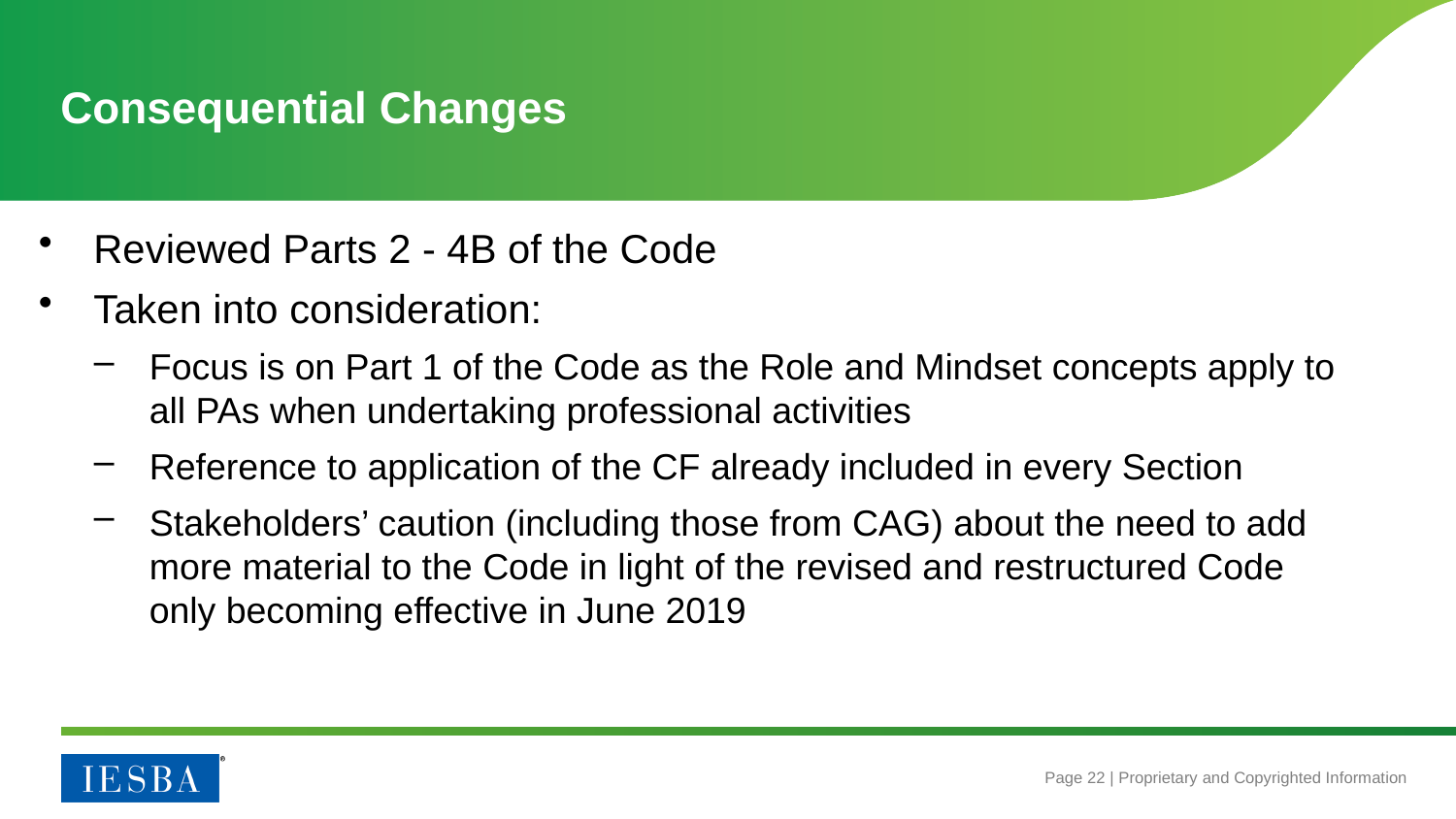

# Consequential Changes
Reviewed Parts 2 - 4B of the Code
Taken into consideration:
Focus is on Part 1 of the Code as the Role and Mindset concepts apply to all PAs when undertaking professional activities
Reference to application of the CF already included in every Section
Stakeholders’ caution (including those from CAG) about the need to add more material to the Code in light of the revised and restructured Code only becoming effective in June 2019